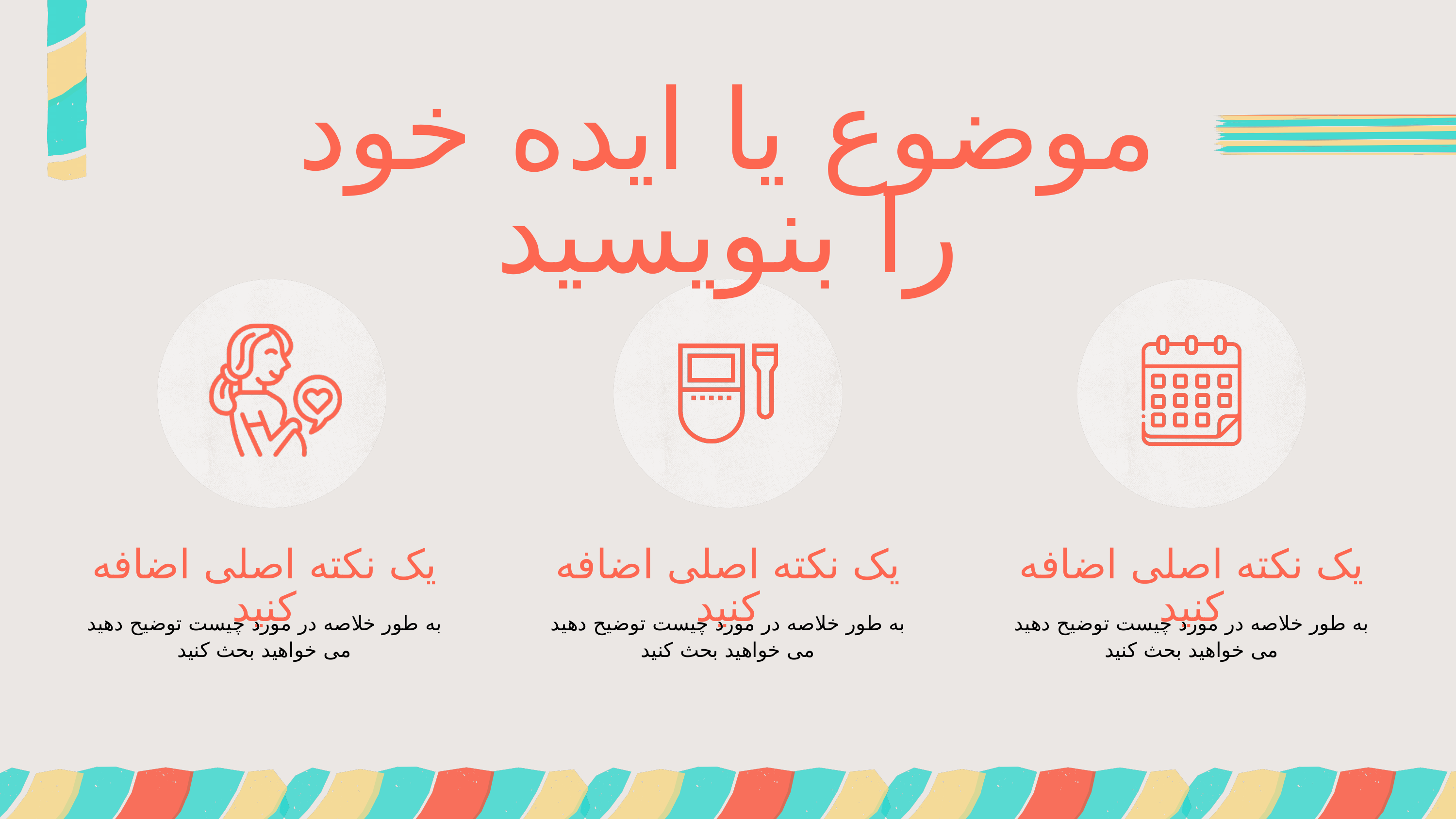

موضوع یا ایده خود را بنویسید

یک نکته اصلی اضافه کنید
به طور خلاصه در مورد چیست توضیح دهید
می خواهید بحث کنید
یک نکته اصلی اضافه کنید
به طور خلاصه در مورد چیست توضیح دهید
می خواهید بحث کنید
یک نکته اصلی اضافه کنید
به طور خلاصه در مورد چیست توضیح دهید
می خواهید بحث کنید